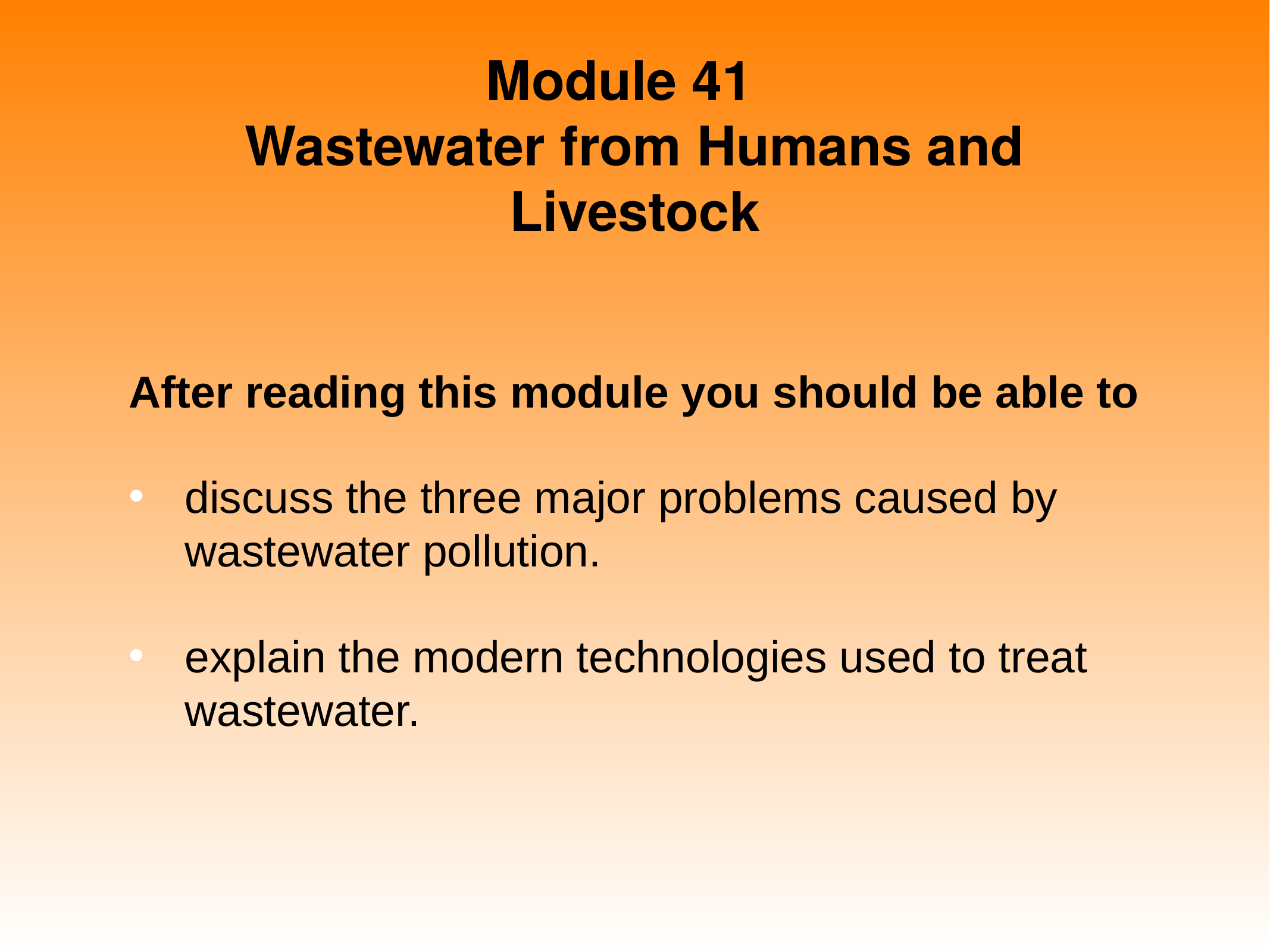

# Module 41 Wastewater from Humans and Livestock
After reading this module you should be able to
discuss the three major problems caused by wastewater pollution.
explain the modern technologies used to treat wastewater.